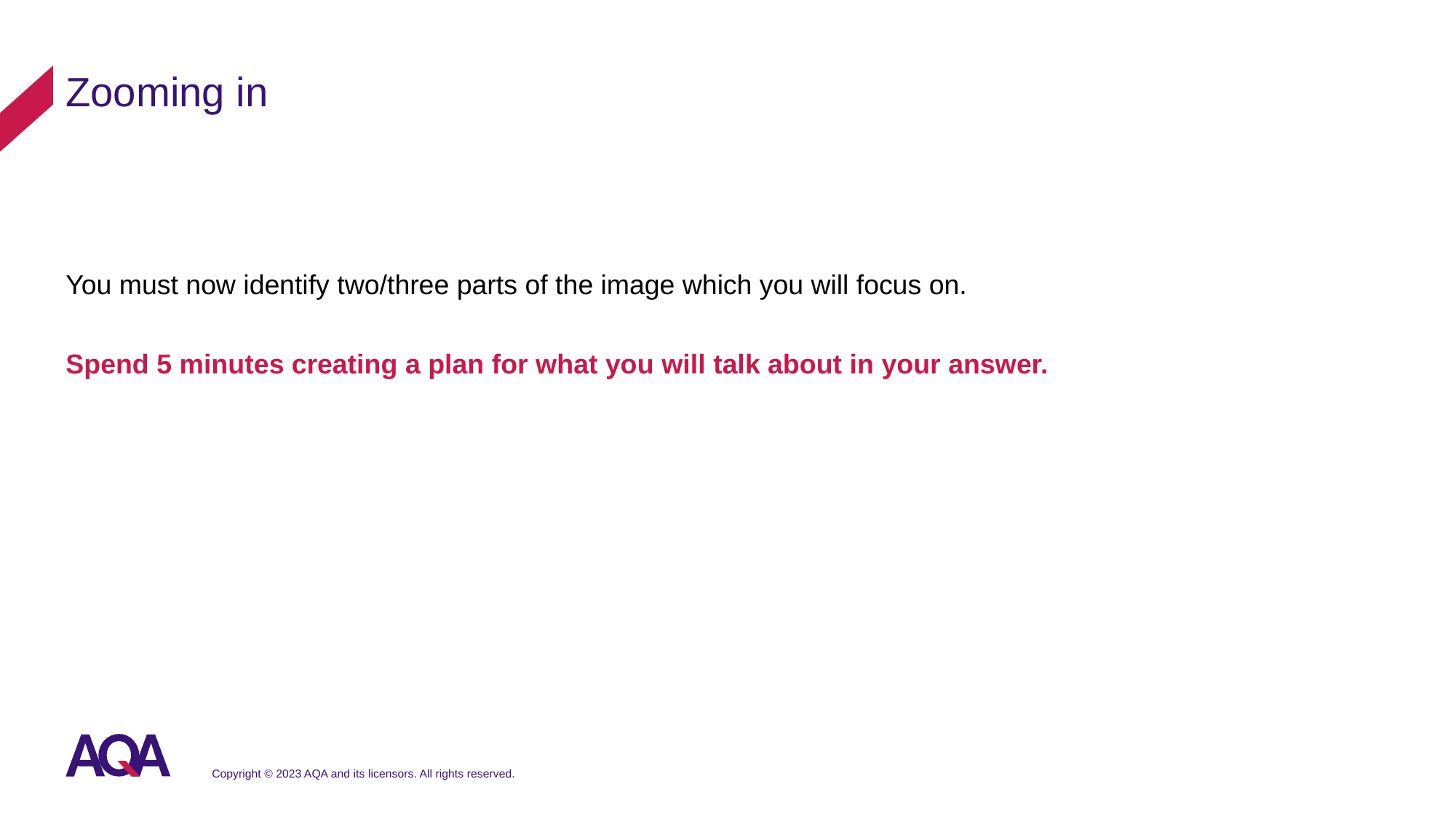

# Zooming in
You must now identify two/three parts of the image which you will focus on.
Spend 5 minutes creating a plan for what you will talk about in your answer.

Copyright © 2023 AQA and its licensors. All rights reserved.